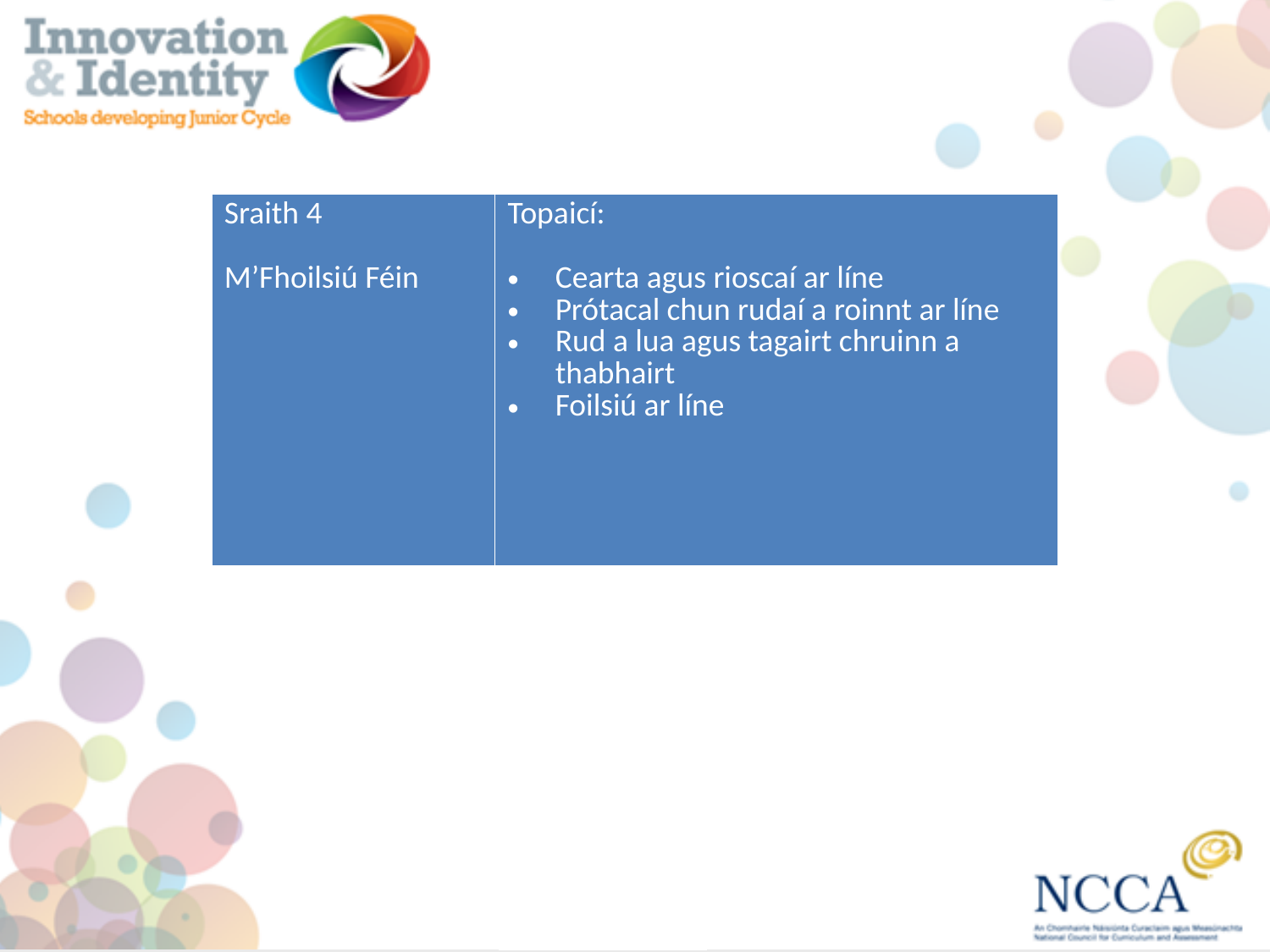

| Sraith 4 M’Fhoilsiú Féin | Topaicí: Cearta agus rioscaí ar líne Prótacal chun rudaí a roinnt ar líne Rud a lua agus tagairt chruinn a thabhairt Foilsiú ar líne |
| --- | --- |